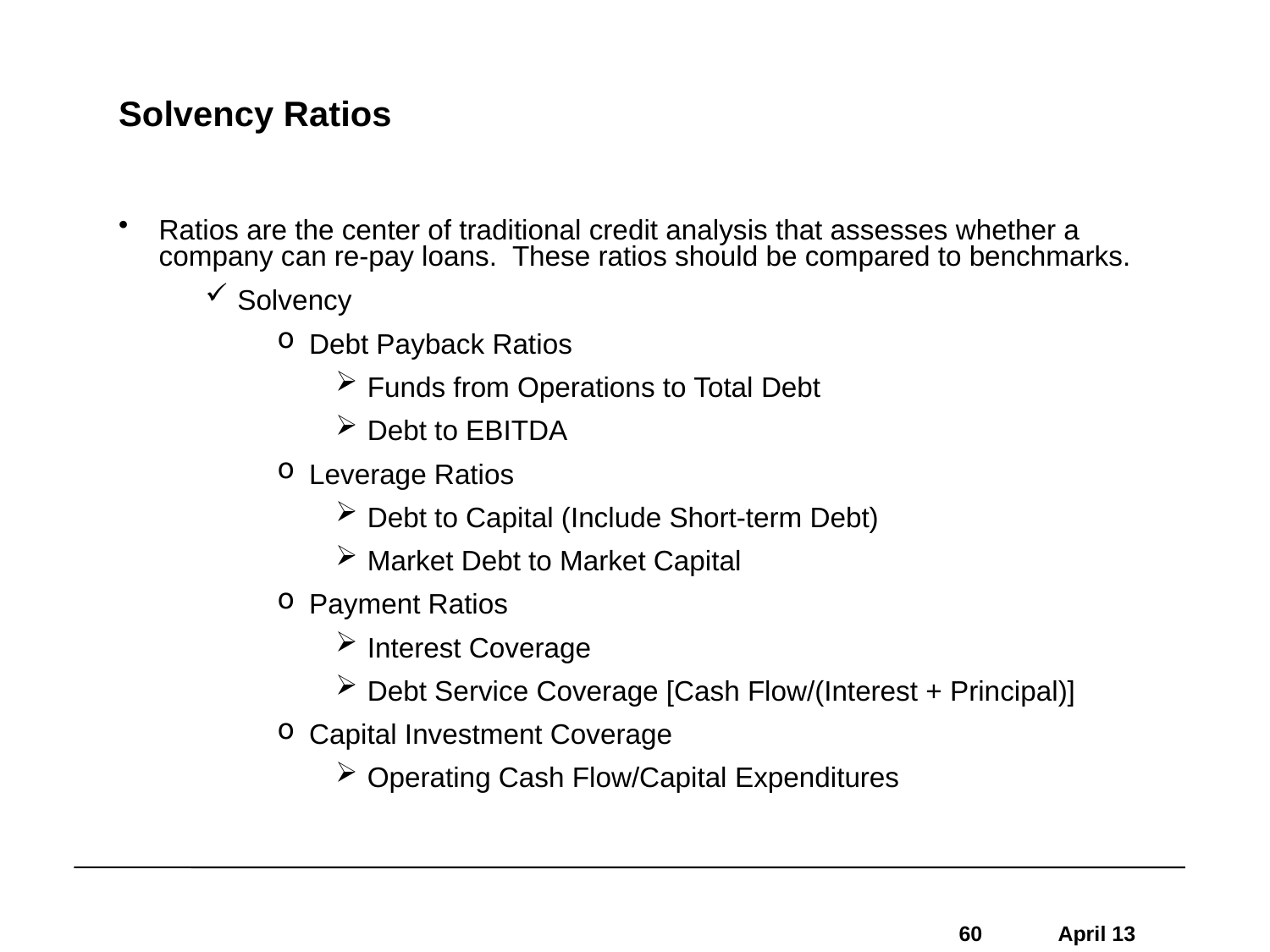

# Solvency Ratios
Ratios are the center of traditional credit analysis that assesses whether a company can re-pay loans.  These ratios should be compared to benchmarks.
Solvency
Debt Payback Ratios
Funds from Operations to Total Debt
Debt to EBITDA
Leverage Ratios
Debt to Capital (Include Short-term Debt)
Market Debt to Market Capital
Payment Ratios
Interest Coverage
Debt Service Coverage [Cash Flow/(Interest + Principal)]
Capital Investment Coverage
Operating Cash Flow/Capital Expenditures